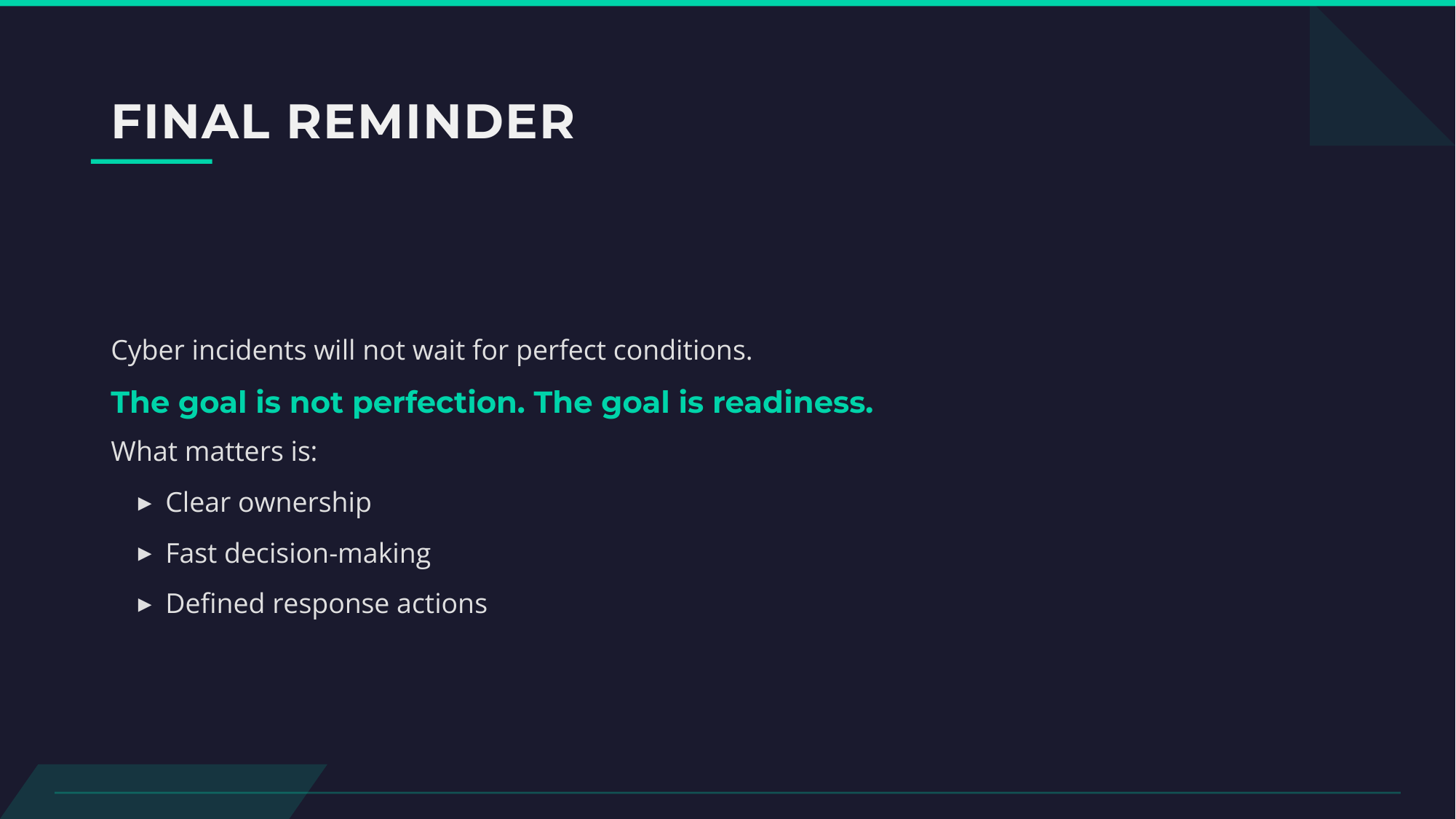

# FINAL REMINDER

Cyber incidents will not wait for perfect conditions.
The goal is not perfection. The goal is readiness.
What matters is:
Clear ownership
Fast decision-making
Defined response actions